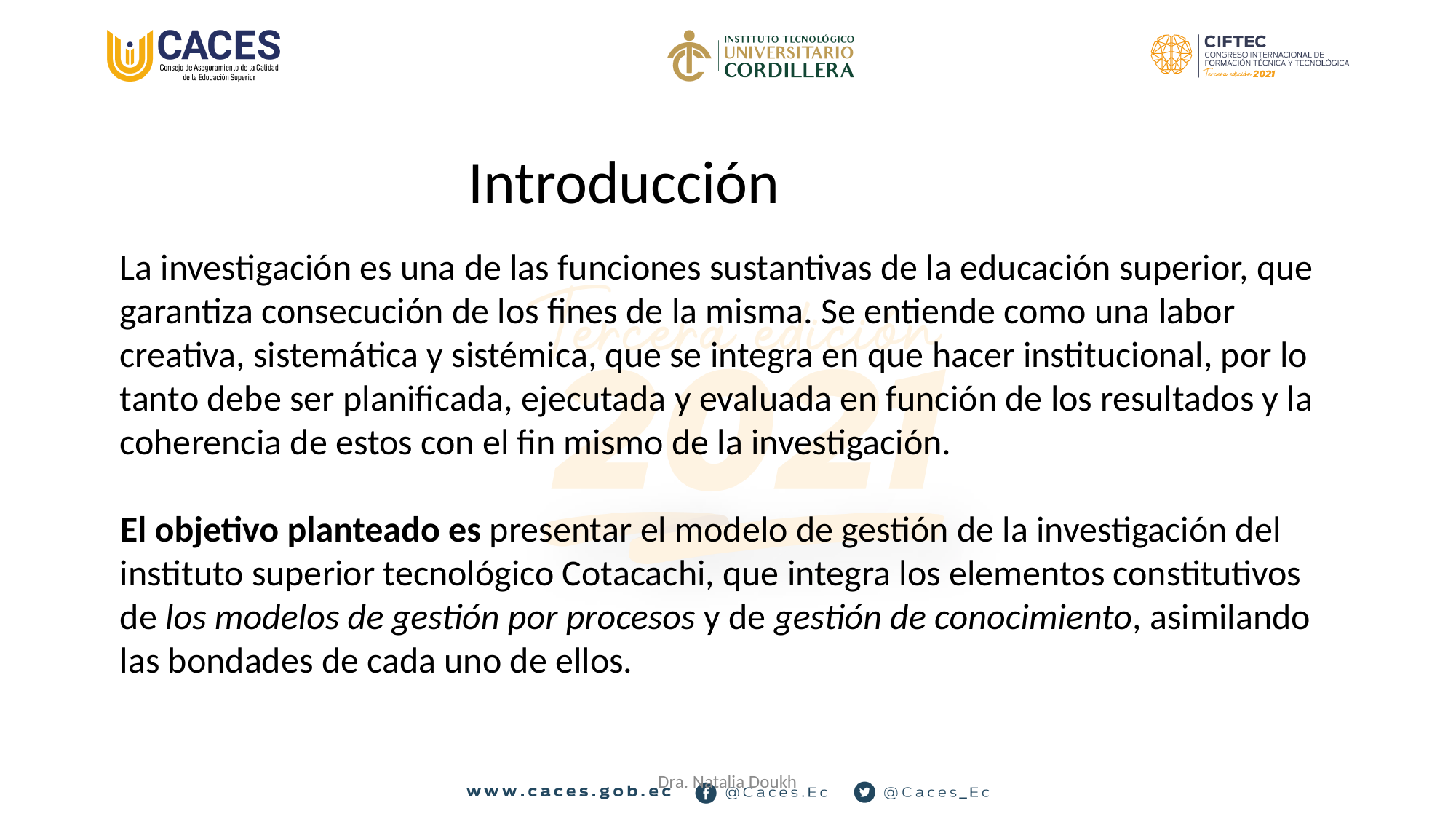

Introducción
La investigación es una de las funciones sustantivas de la educación superior, que garantiza consecución de los fines de la misma. Se entiende como una labor creativa, sistemática y sistémica, que se integra en que hacer institucional, por lo tanto debe ser planificada, ejecutada y evaluada en función de los resultados y la coherencia de estos con el fin mismo de la investigación.

El objetivo planteado es presentar el modelo de gestión de la investigación del instituto superior tecnológico Cotacachi, que integra los elementos constitutivos de los modelos de gestión por procesos y de gestión de conocimiento, asimilando las bondades de cada uno de ellos.
Dra. Natalia Doukh